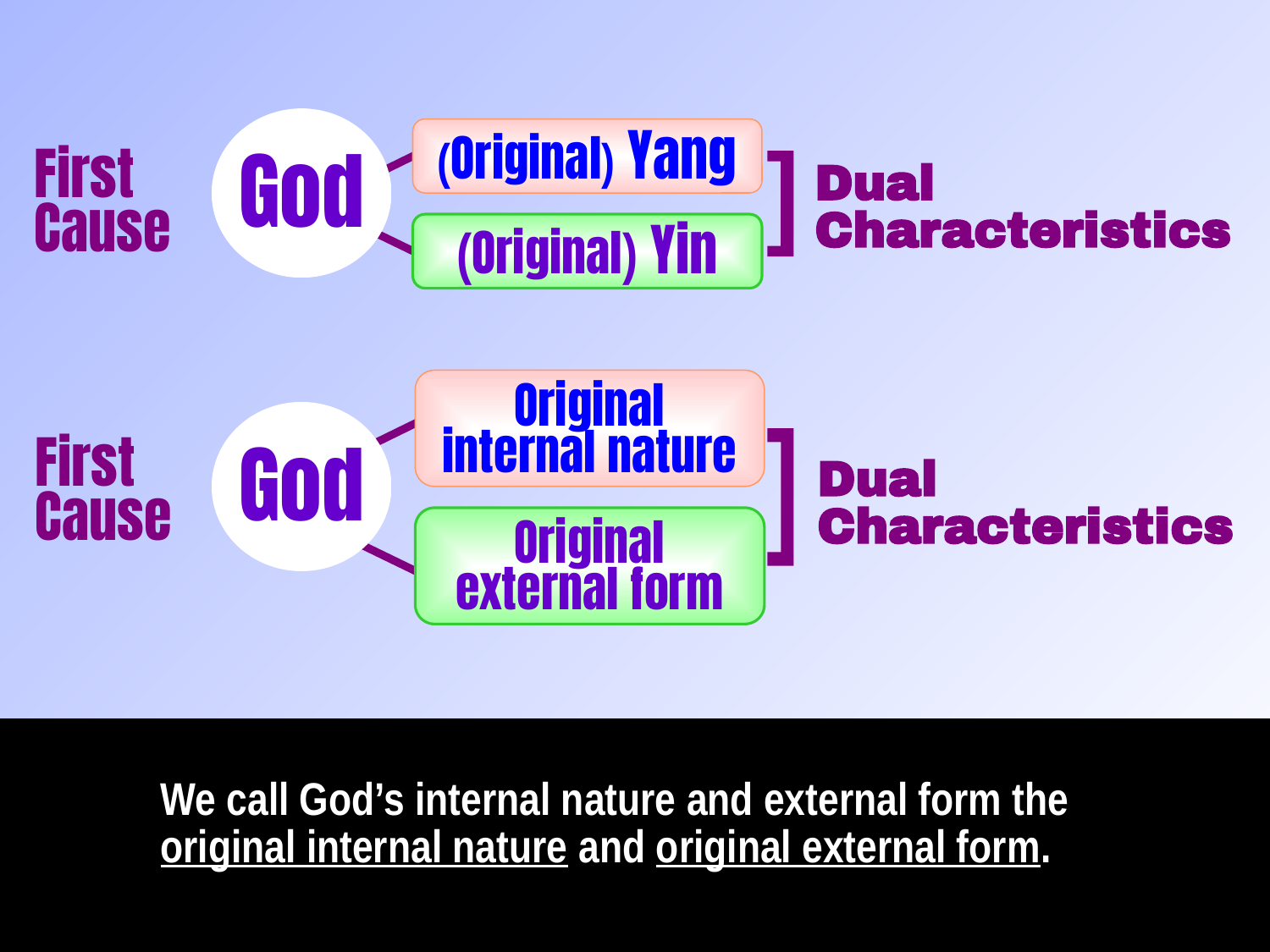

God
(Original) Yang
Dual
Characteristics

First
Cause
]
(Original) Yin

internal nature
Original
God

Dual
Characteristics
]
First
Cause

external form
Original

We call God’s internal nature and external form the original internal nature and original external form.